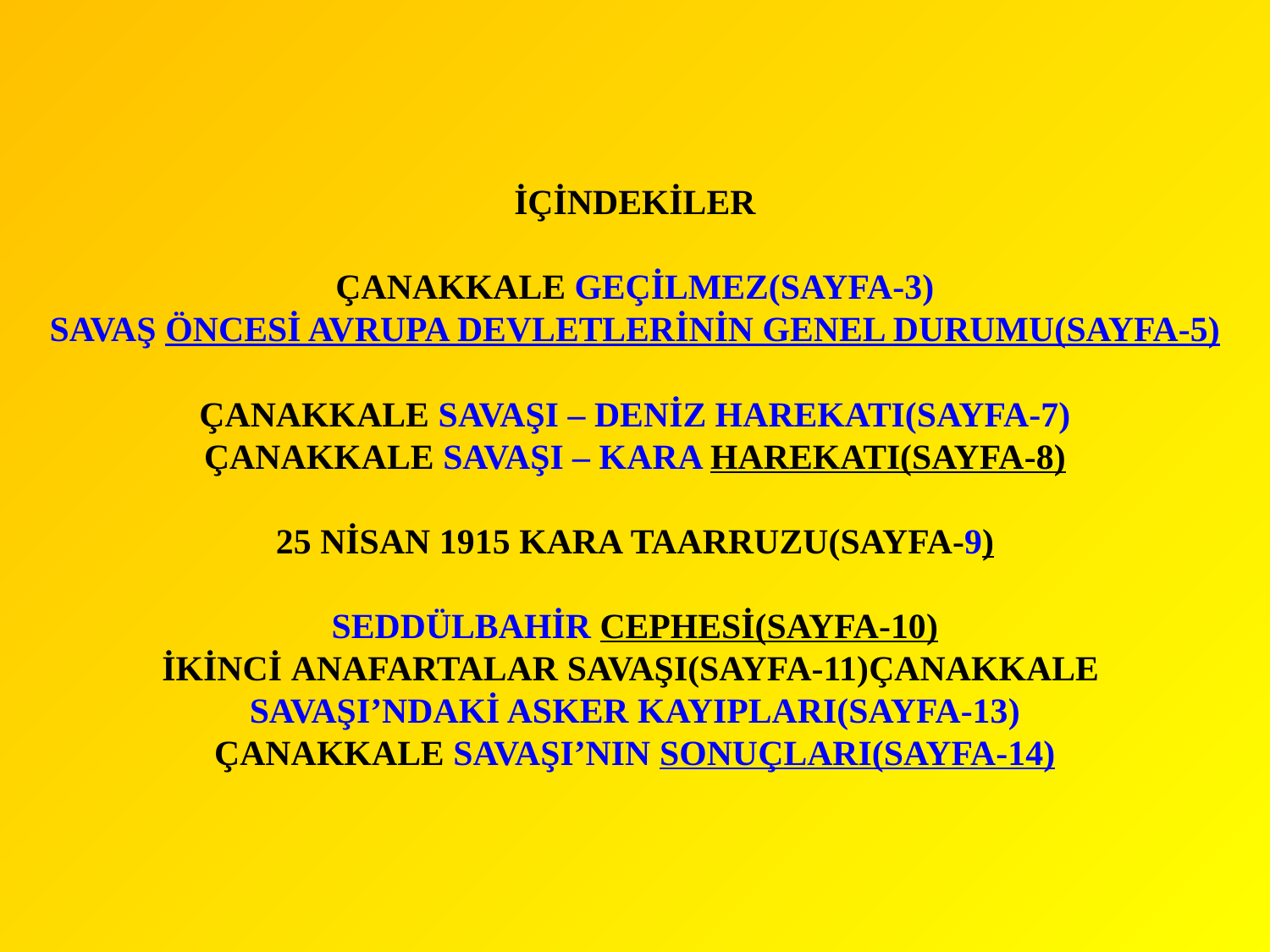

# İÇİNDEKİLER ÇANAKKALE GEÇİLMEZ(SAYFA-3) SAVAŞ ÖNCESİ AVRUPA DEVLETLERİNİN GENEL DURUMU(SAYFA-5) ÇANAKKALE SAVAŞI – DENİZ HAREKATI(SAYFA-7) ÇANAKKALE SAVAŞI – KARA HAREKATI(SAYFA-8) 25 NİSAN 1915 KARA TAARRUZU(SAYFA-9) SEDDÜLBAHİR CEPHESİ(SAYFA-10) İKİNCİ ANAFARTALAR SAVAŞI(SAYFA-11) ÇANAKKALE SAVAŞI’NDAKİ ASKER KAYIPLARI(SAYFA-13) ÇANAKKALE SAVAŞI’NIN SONUÇLARI(SAYFA-14)